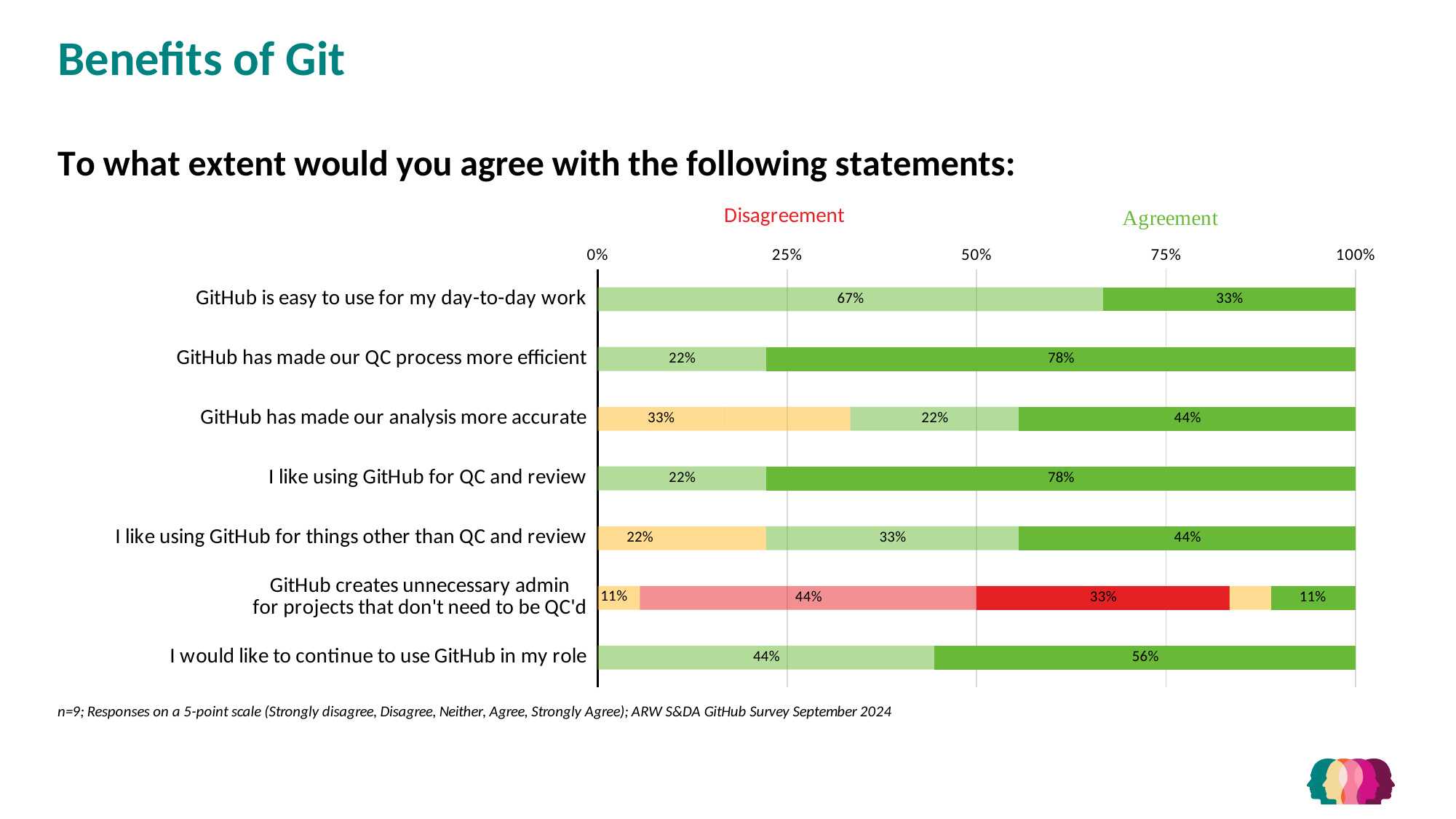

# Benefits of Git

### Chart

| Category | Neither - | Disagree | Disagreement | Neutral | Agree | Agreement |
|---|---|---|---|---|---|---|
| GitHub is easy to use for my day-to-day work | 0.0 | 0.0 | 0.0 | 0.0 | 6.0 | 3.0 |
| GitHub has made our QC process more efficient | 0.0 | 0.0 | 0.0 | 0.0 | 2.0 | 7.0 |
| GitHub has made our analysis more accurate | -1.5 | 0.0 | 0.0 | 1.5 | 2.0 | 4.0 |
| I like using GitHub for QC and review | None | 0.0 | 0.0 | 0.0 | 2.0 | 7.0 |
| I like using GitHub for things other than QC and review | -1.0 | 0.0 | 0.0 | 1.0 | 3.0 | 4.0 |
| GitHub creates unnecessary admin
for projects that don't need to be QC'd | -0.5 | -4.0 | -3.0 | 0.5 | 0.0 | 1.0 |
| I would like to continue to use GitHub in my role | None | 0.0 | 0.0 | 0.0 | 4.0 | 5.0 |